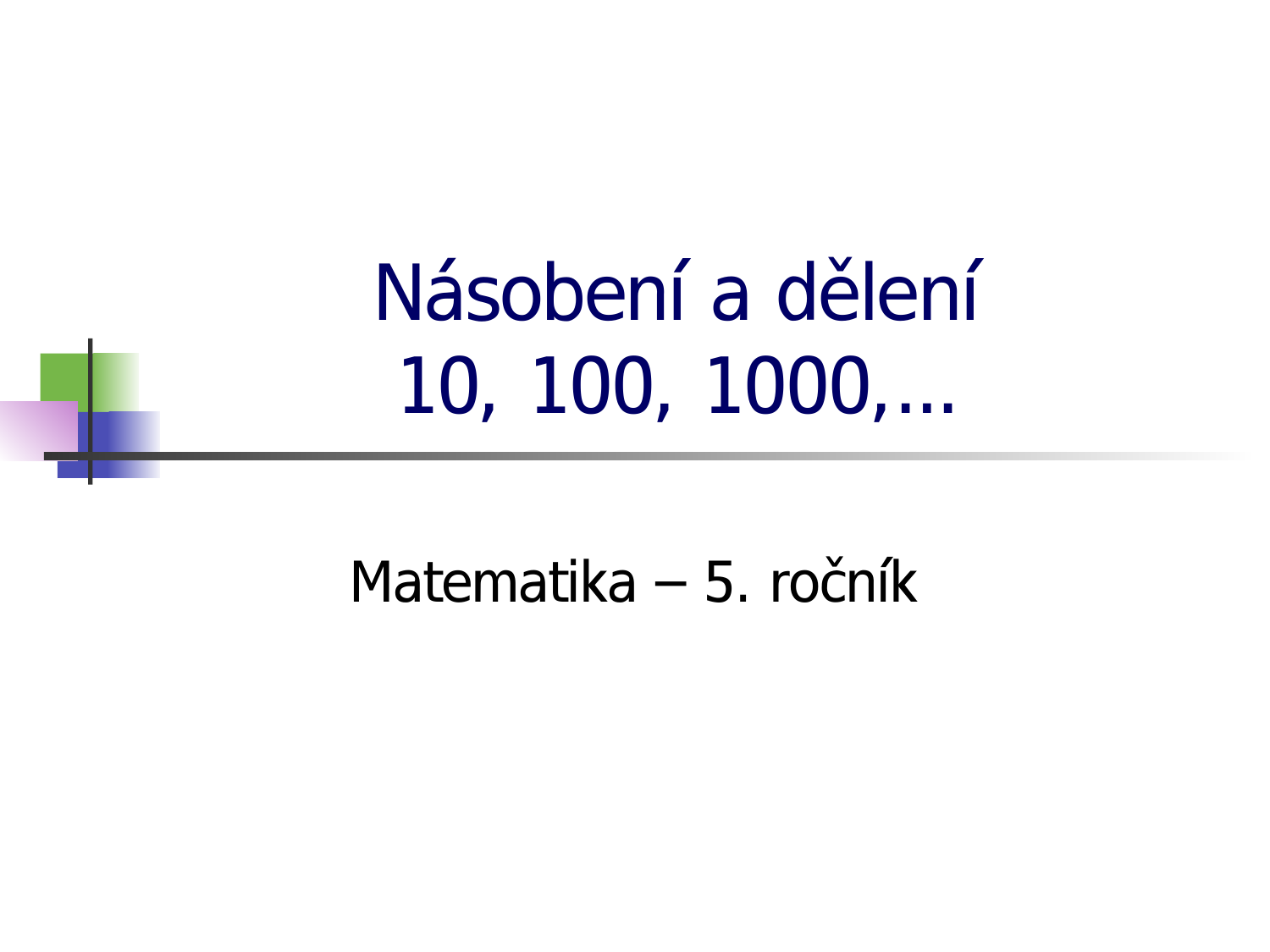

# Násobení a dělení 10, 100, 1000,…
Matematika – 5. ročník